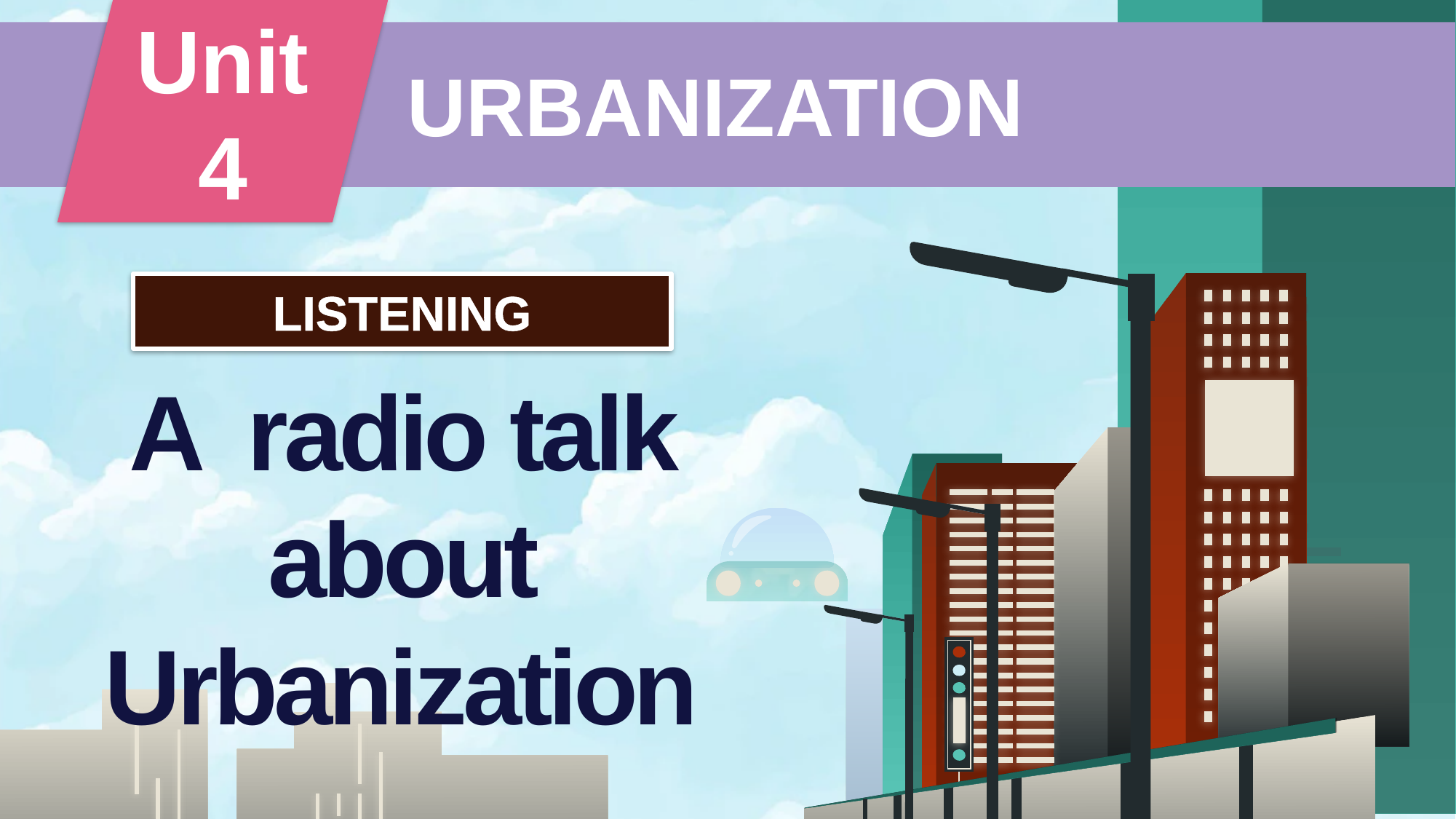

Unit 4

urbanization
LISTENING
A  radio talk about Urbanization